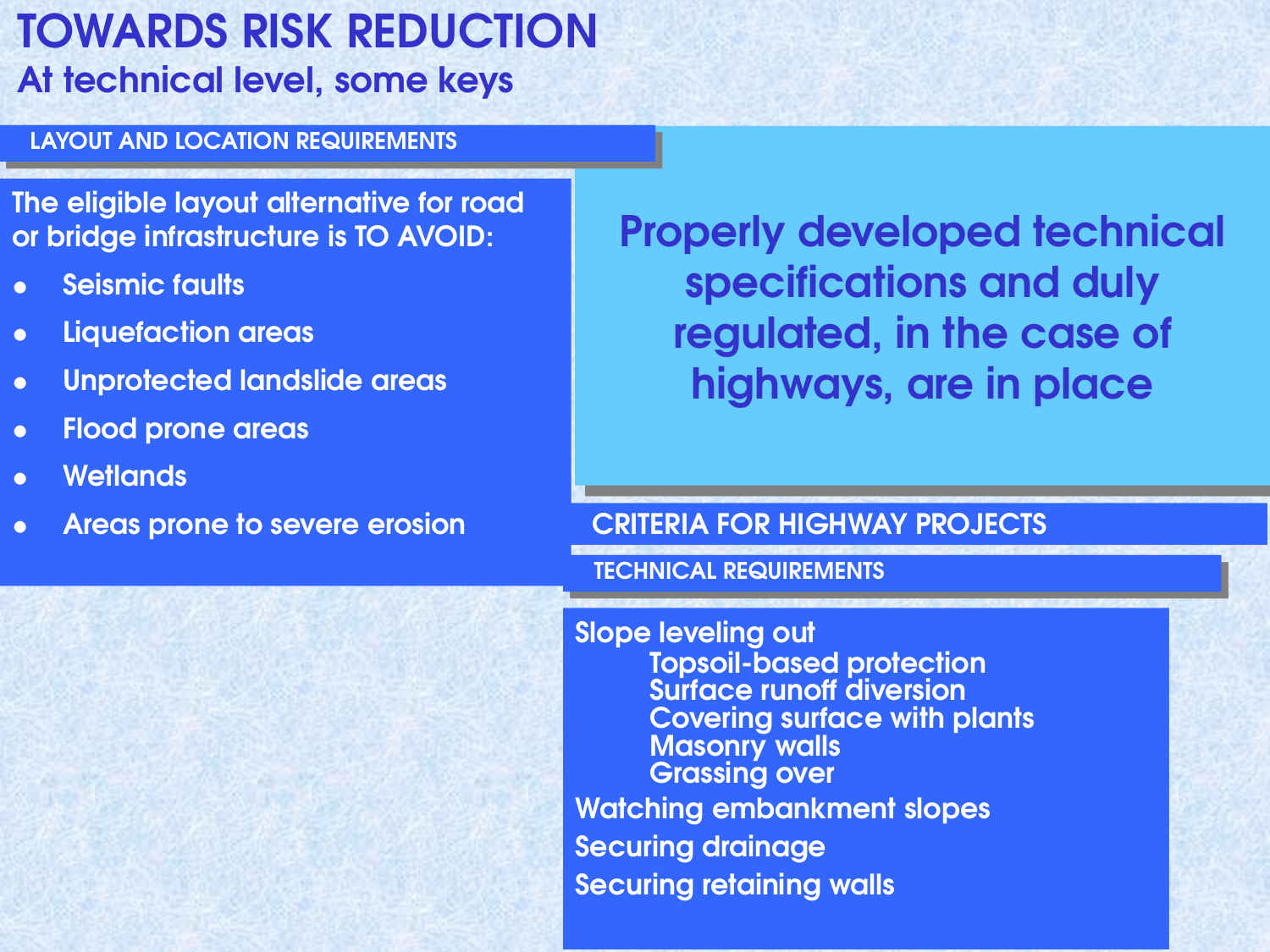

TOWARDS RISK REDUCTION
At technical level, some keys

LAYOUT AND LOCATION REQUIREMENTS

Properly developed technical specifications and duly regulated, in the case of highways, are in place

REQUISITOS DE TRAZADO Y UBICACION
REQUISITOS DE TRAZADO Y UBICACION

REQUISITOS DE TRAZADO Y UBICACION
REQUISITOS DE TRAZADO Y UBICACION
The eligible layout alternative for road or bridge infrastructure is TO AVOID:
•	Seismic faults
•	Liquefaction areas
•	Unprotected landslide areas
•	Flood prone areas
•	Wetlands
•	Areas prone to severe erosion

CRITERIA FOR HIGHWAY PROJECTS
CRITERIOS PARA PROYECTOS VIALES
CRITERIOS PARA PROYECTOS VIALES

TECHNICAL REQUIREMENTS
REQUISITOS TECNICOS
REQUISITOS TECNICOS

REQUISITOS TECNICOS
REQUISITOS TECNICOS

Slope leveling out
	Topsoil-based protection
	Surface runoff diversion
	Covering surface with plants
	Masonry walls
	Grassing over
Watching embankment slopes
Securing drainage
Securing retaining walls

Estabilizar taludes
Estabilizar taludes
Protección con tierra vegetal
Protección con tierra vegetal
Desvío de la escorrentía superficial
Desvío de la escorrentía superficial
Revestimiento con plantas
Revestimiento con plantas
Muros de mampostería
Muros de mampostería
Engramado
Engramado
...
...
Cuidar pendientes en los terraplenes
Cuidar pendientes en los terraplenes
Garantizar los drenajes
Garantizar los drenajes
Garantizar muros de contención
Garantizar muros de contención